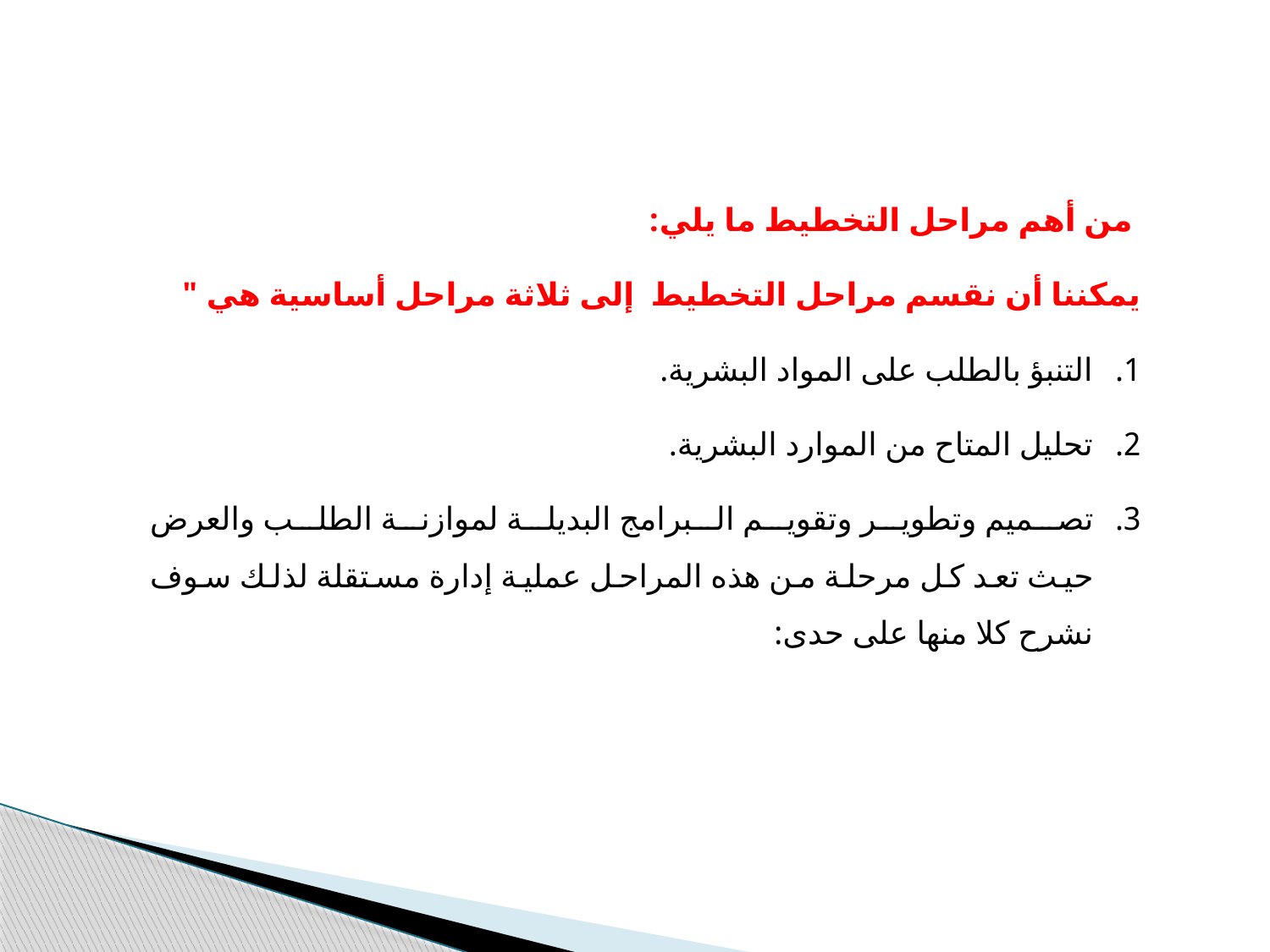

من أهم مراحل التخطيط ما يلي:
يمكننا أن نقسم مراحل التخطيط  إلى ثلاثة مراحل أساسية هي "
التنبؤ بالطلب على المواد البشرية.
تحليل المتاح من الموارد البشرية.
تصميم وتطوير وتقويم البرامج البديلة لموازنة الطلب والعرض
حيث تعد كل مرحلة من هذه المراحل عملية إدارة مستقلة لذلك سوف نشرح كلا منها على حدى: